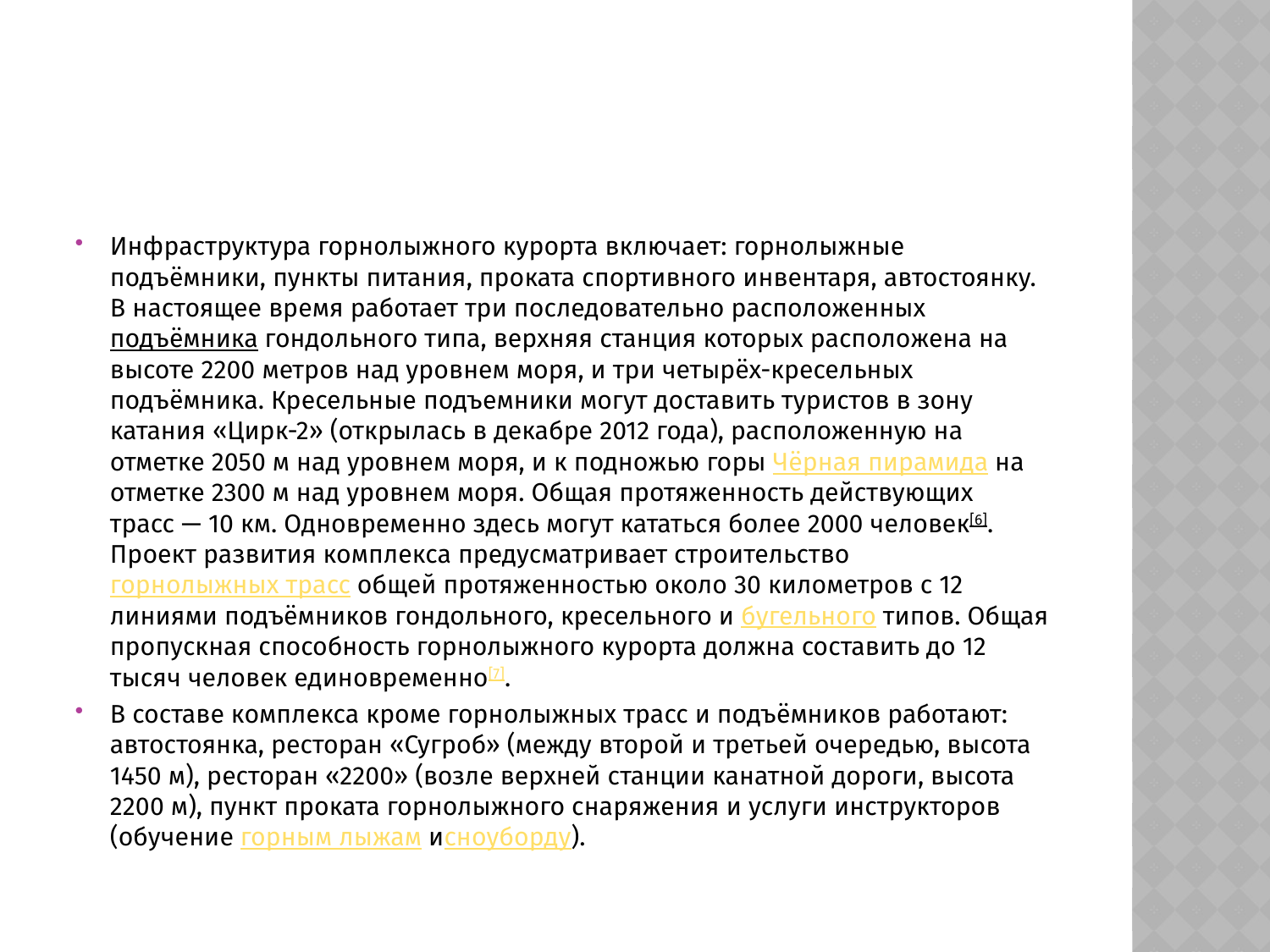

#
Инфраструктура горнолыжного курорта включает: горнолыжные подъёмники, пункты питания, проката спортивного инвентаря, автостоянку. В настоящее время работает три последовательно расположенных подъёмника гондольного типа, верхняя станция которых расположена на высоте 2200 метров над уровнем моря, и три четырёх-кресельных подъёмника. Кресельные подъемники могут доставить туристов в зону катания «Цирк-2» (открылась в декабре 2012 года), расположенную на отметке 2050 м над уровнем моря, и к подножью горы Чёрная пирамида на отметке 2300 м над уровнем моря. Общая протяженность действующих трасс — 10 км. Одновременно здесь могут кататься более 2000 человек[6]. Проект развития комплекса предусматривает строительство горнолыжных трасс общей протяженностью около 30 километров с 12 линиями подъёмников гондольного, кресельного и бугельного типов. Общая пропускная способность горнолыжного курорта должна составить до 12 тысяч человек единовременно[7].
В составе комплекса кроме горнолыжных трасс и подъёмников работают: автостоянка, ресторан «Сугроб» (между второй и третьей очередью, высота 1450 м), ресторан «2200» (возле верхней станции канатной дороги, высота 2200 м), пункт проката горнолыжного снаряжения и услуги инструкторов (обучение горным лыжам исноуборду).